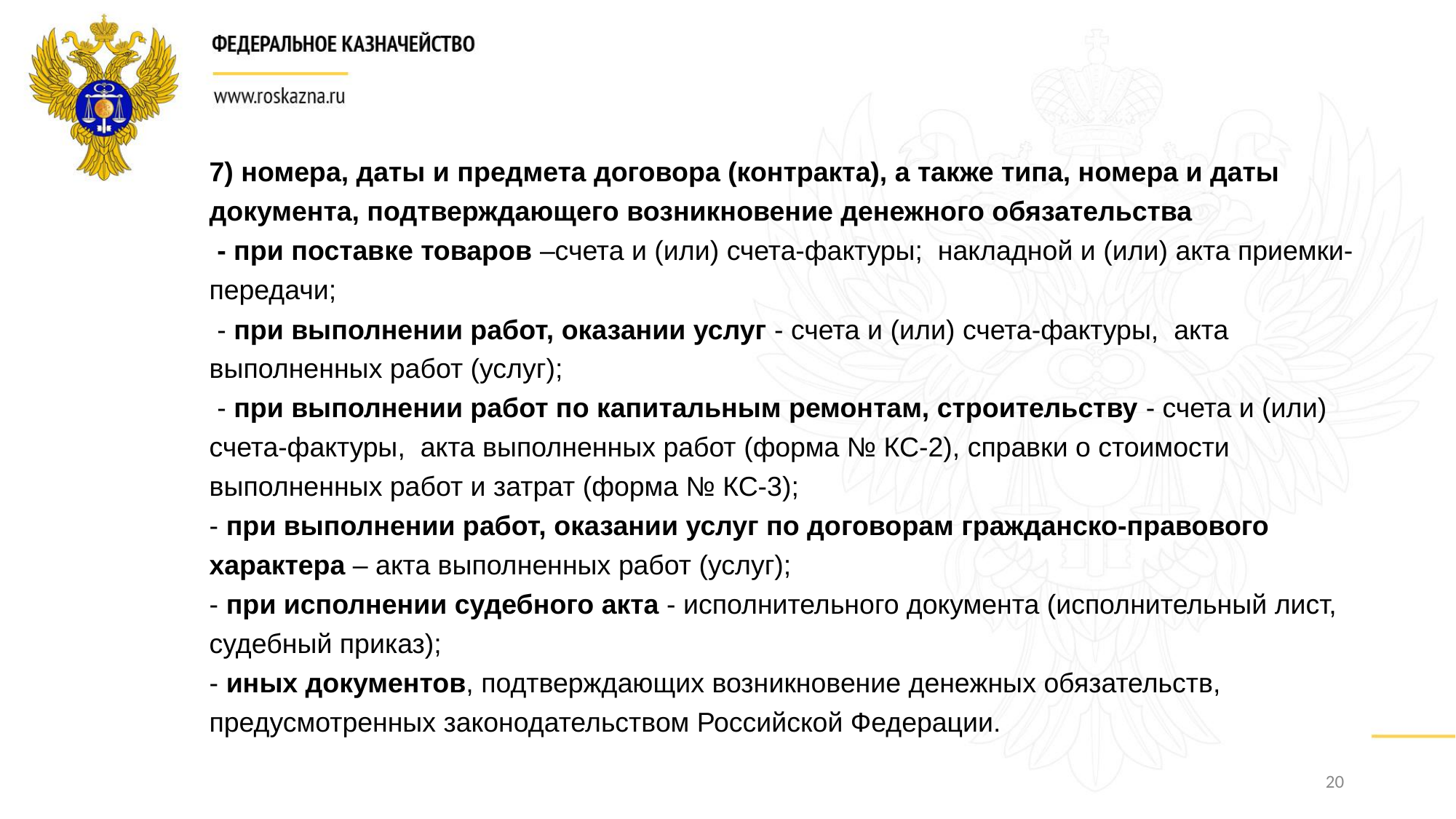

7) номера, даты и предмета договора (контракта), а также типа, номера и даты документа, подтверждающего возникновение денежного обязательства
 - при поставке товаров –счета и (или) счета-фактуры;  накладной и (или) акта приемки-передачи;
 - при выполнении работ, оказании услуг - счета и (или) счета-фактуры,  акта выполненных работ (услуг);
 - при выполнении работ по капитальным ремонтам, строительству - счета и (или) счета-фактуры,  акта выполненных работ (форма № КС-2), справки о стоимости выполненных работ и затрат (форма № КС-3);
- при выполнении работ, оказании услуг по договорам гражданско-правового характера – акта выполненных работ (услуг);
- при исполнении судебного акта - исполнительного документа (исполнительный лист, судебный приказ);
- иных документов, подтверждающих возникновение денежных обязательств, предусмотренных законодательством Российской Федерации.
20